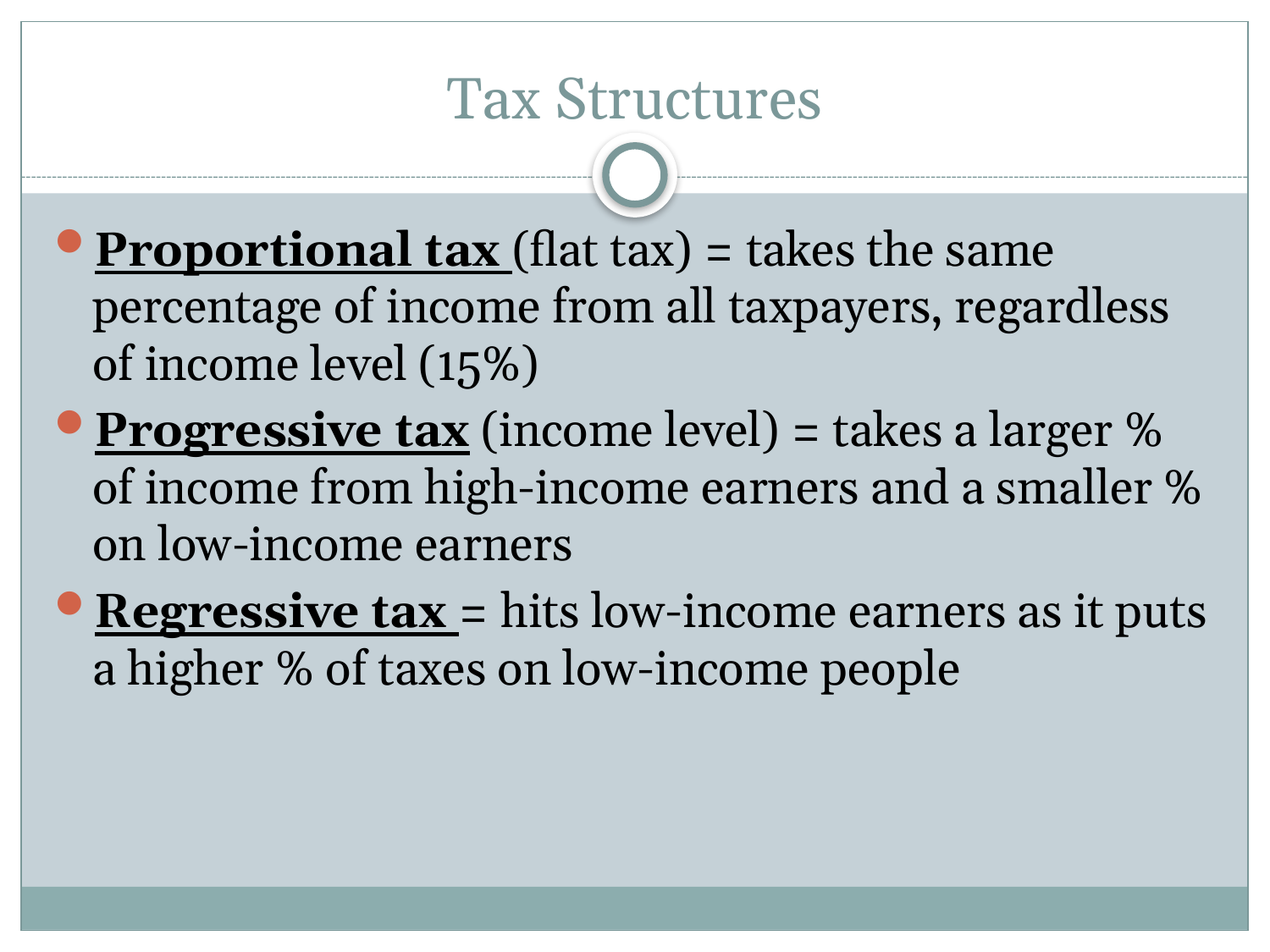

# Tax Structures
Proportional tax (flat tax) = takes the same percentage of income from all taxpayers, regardless of income level (15%)
Progressive tax (income level) = takes a larger % of income from high-income earners and a smaller % on low-income earners
Regressive tax = hits low-income earners as it puts a higher % of taxes on low-income people